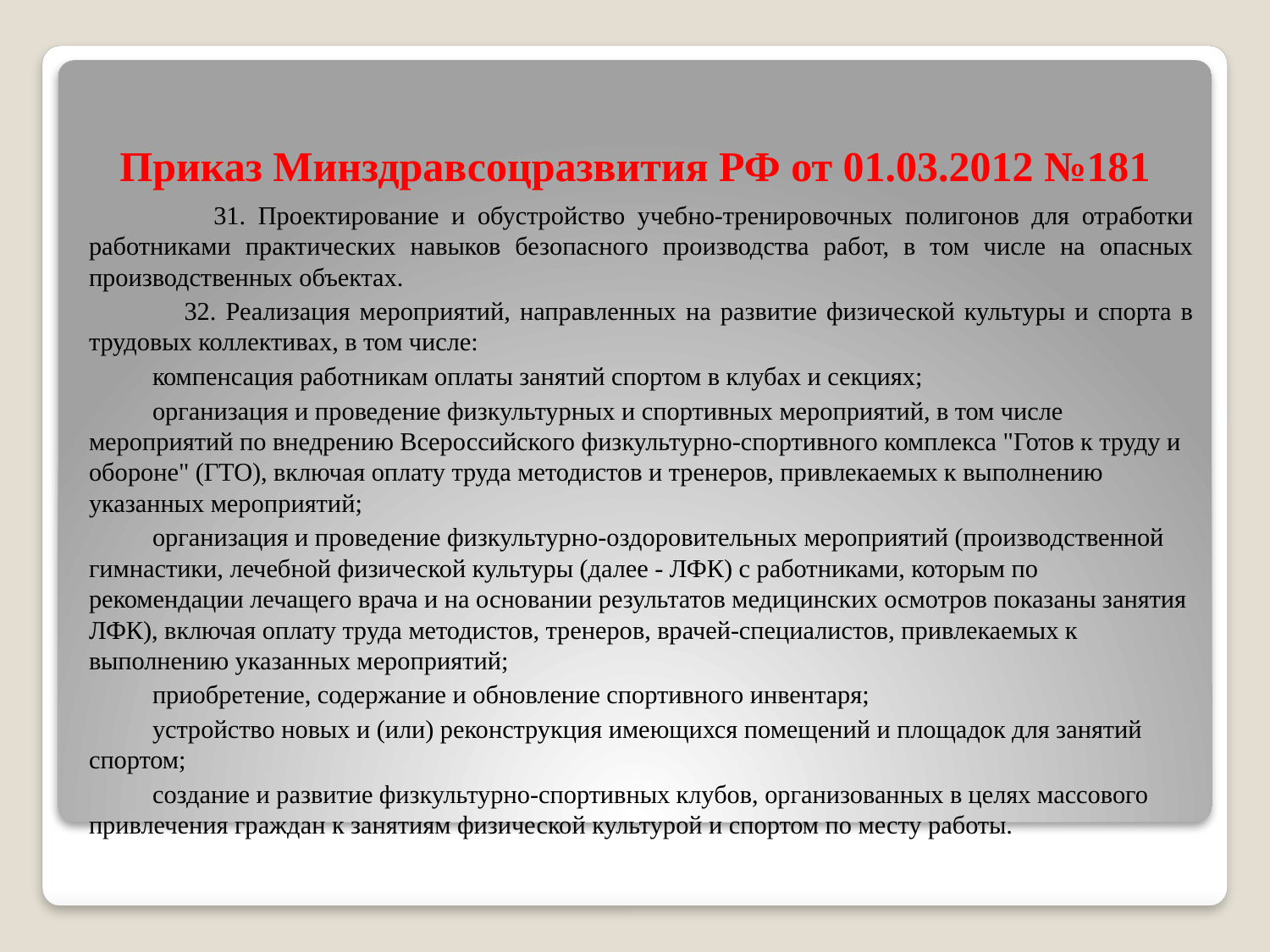

# Приказ Минздравсоцразвития РФ от 01.03.2012 №181
          31. Проектирование и обустройство учебно-тренировочных полигонов для отработки работниками практических навыков безопасного производства работ, в том числе на опасных производственных объектах.
          32. Реализация мероприятий, направленных на развитие физической культуры и спорта в трудовых коллективах, в том числе:
          компенсация работникам оплаты занятий спортом в клубах и секциях;
          организация и проведение физкультурных и спортивных мероприятий, в том числе мероприятий по внедрению Всероссийского физкультурно-спортивного комплекса "Готов к труду и обороне" (ГТО), включая оплату труда методистов и тренеров, привлекаемых к выполнению указанных мероприятий;
          организация и проведение физкультурно-оздоровительных мероприятий (производственной гимнастики, лечебной физической культуры (далее - ЛФК) с работниками, которым по рекомендации лечащего врача и на основании результатов медицинских осмотров показаны занятия ЛФК), включая оплату труда методистов, тренеров, врачей-специалистов, привлекаемых к выполнению указанных мероприятий;
          приобретение, содержание и обновление спортивного инвентаря;
          устройство новых и (или) реконструкция имеющихся помещений и площадок для занятий спортом;
          создание и развитие физкультурно-спортивных клубов, организованных в целях массового привлечения граждан к занятиям физической культурой и спортом по месту работы.